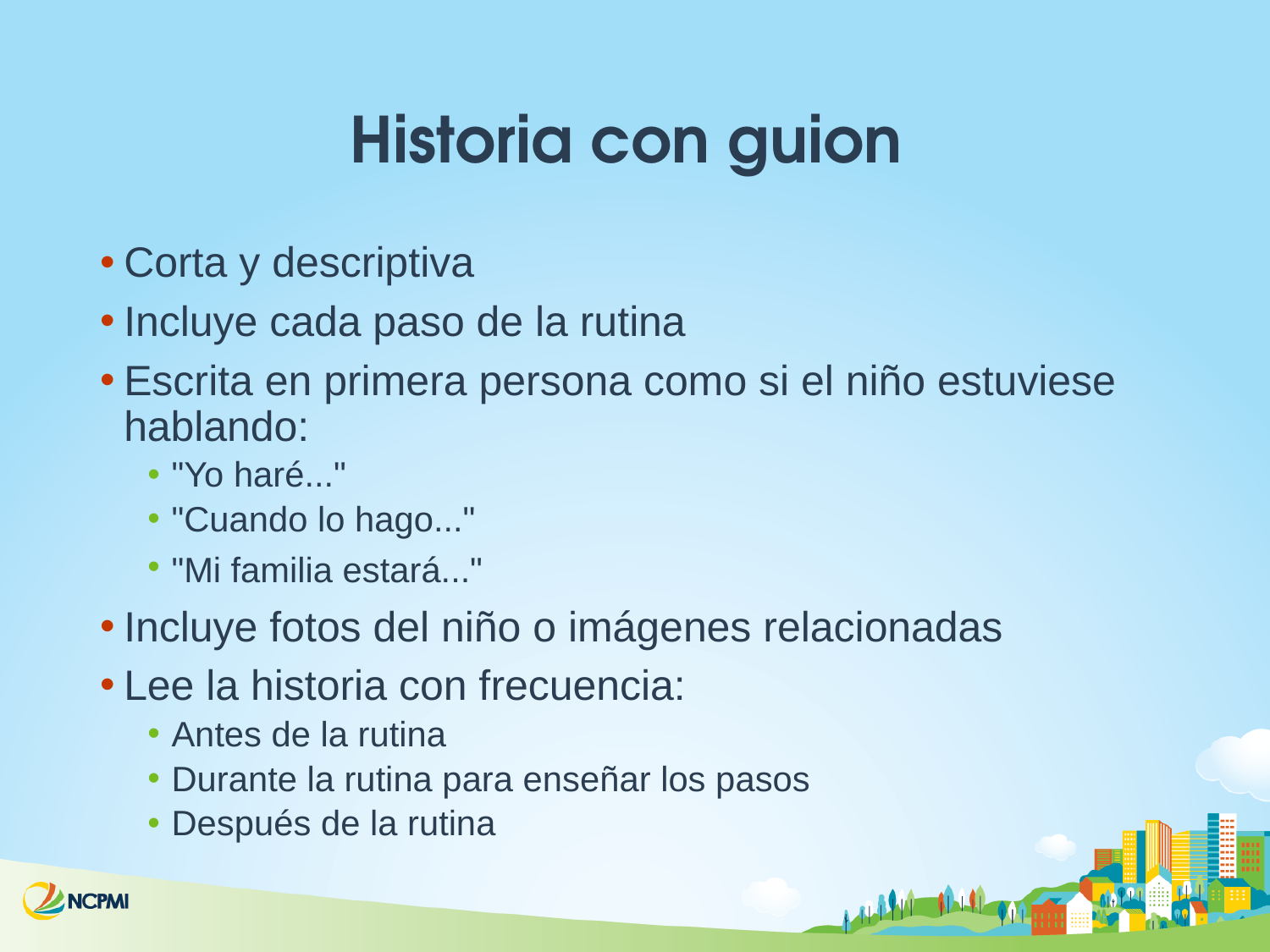

# Historia con guion
Corta y descriptiva
Incluye cada paso de la rutina
Escrita en primera persona como si el niño estuviese hablando:
"Yo haré..."
"Cuando lo hago..."
"Mi familia estará..."
Incluye fotos del niño o imágenes relacionadas
Lee la historia con frecuencia:
Antes de la rutina
Durante la rutina para enseñar los pasos
Después de la rutina